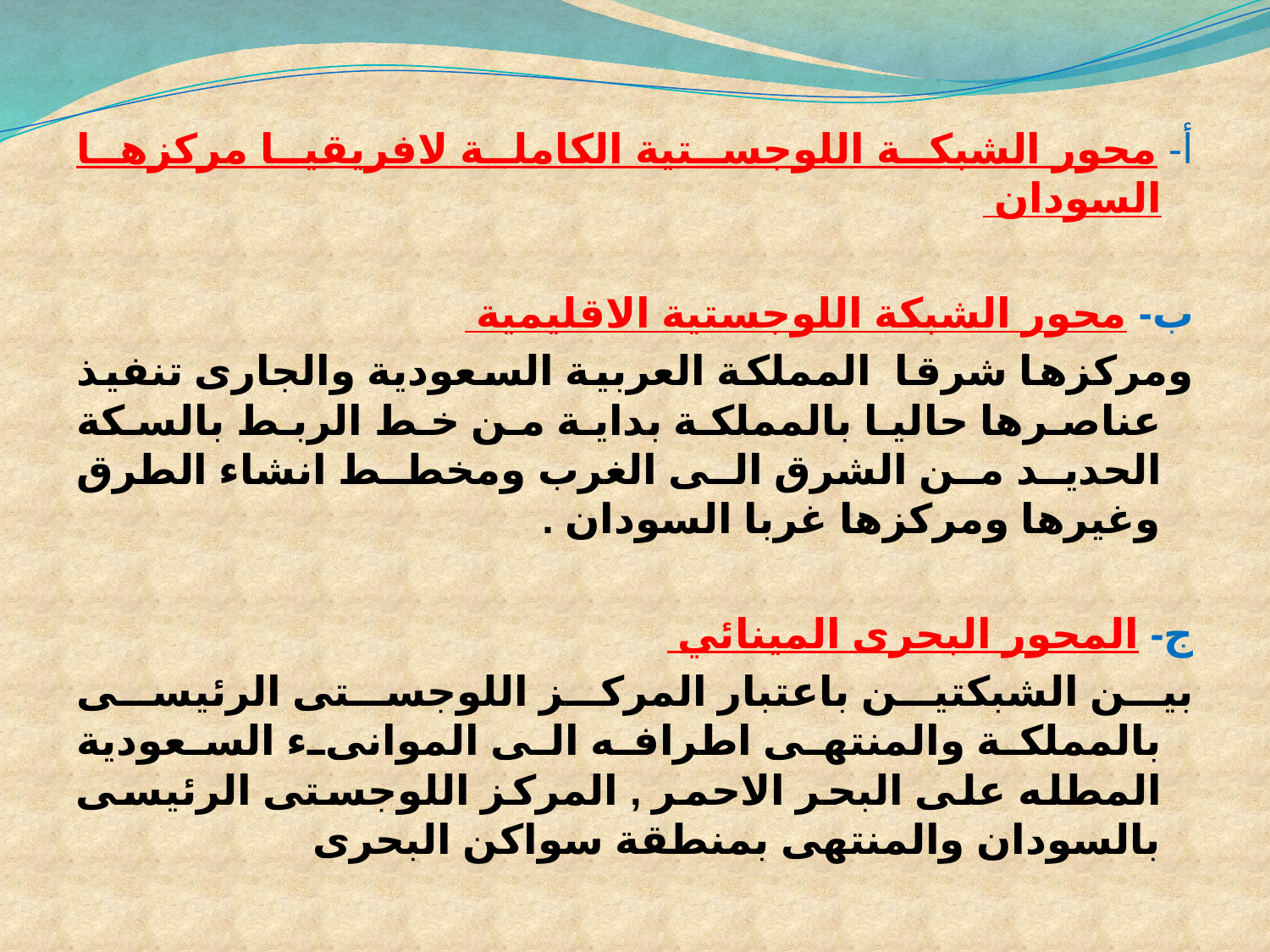

أ- محور الشبكة اللوجستية الكاملة لافريقيا مركزها السودان

	ب- محور الشبكة اللوجستية الاقليمية
ومركزها شرقا  المملكة العربية السعودية والجارى تنفيذ عناصرها حاليا بالمملكة بداية من خط الربط بالسكة الحديد من الشرق الى الغرب ومخطط انشاء الطرق وغيرها ومركزها غربا السودان .

	ج- المحور البحرى المينائي
بين الشبكتين باعتبار المركز اللوجستى الرئيسى بالمملكة والمنتهى اطرافه الى الموانىء السعودية المطله على البحر الاحمر , المركز اللوجستى الرئيسى بالسودان والمنتهى بمنطقة سواكن البحرى